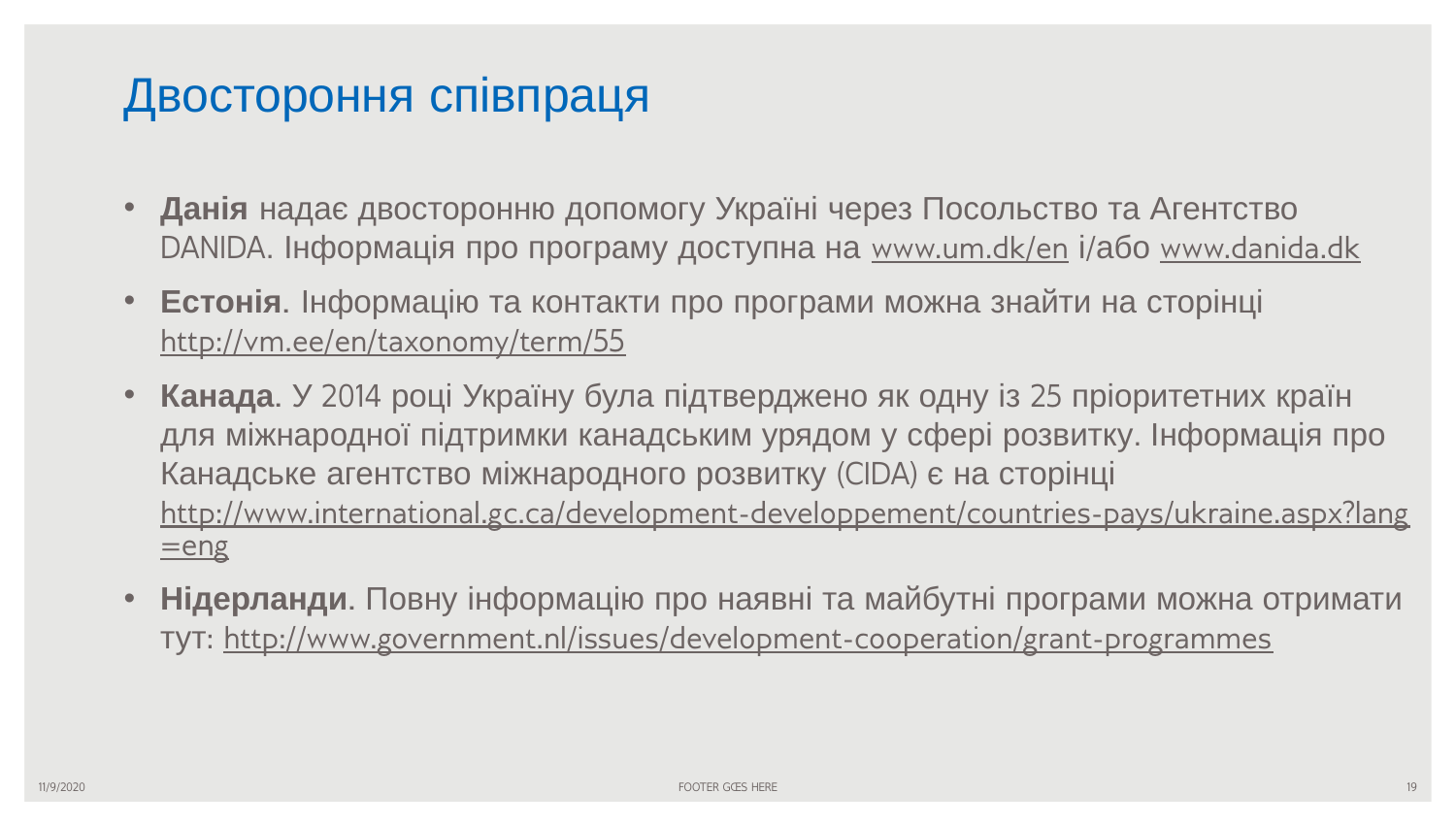

# Двостороння співпраця
Данія надає двосторонню допомогу Україні через Посольство та Агентство DANIDA. Інформація про програму доступна на www.um.dk/en і/або www.danida.dk
Естонія. Інформацію та контакти про програми можна знайти на сторінці http://vm.ee/en/taxonomy/term/55
Канада. У 2014 році Україну була підтверджено як одну із 25 пріоритетних країн для міжнародної підтримки канадським урядом у сфері розвитку. Інформація про Канадське агентство міжнародного розвитку (CIDA) є на сторінці http://www.international.gc.ca/development-developpement/countries-pays/ukraine.aspx?lang=eng
Нідерланди. Повну інформацію про наявні та майбутні програми можна отримати тут: http://www.government.nl/issues/development-cooperation/grant-programmes
11/9/2020
FOOTER GOES HERE
19